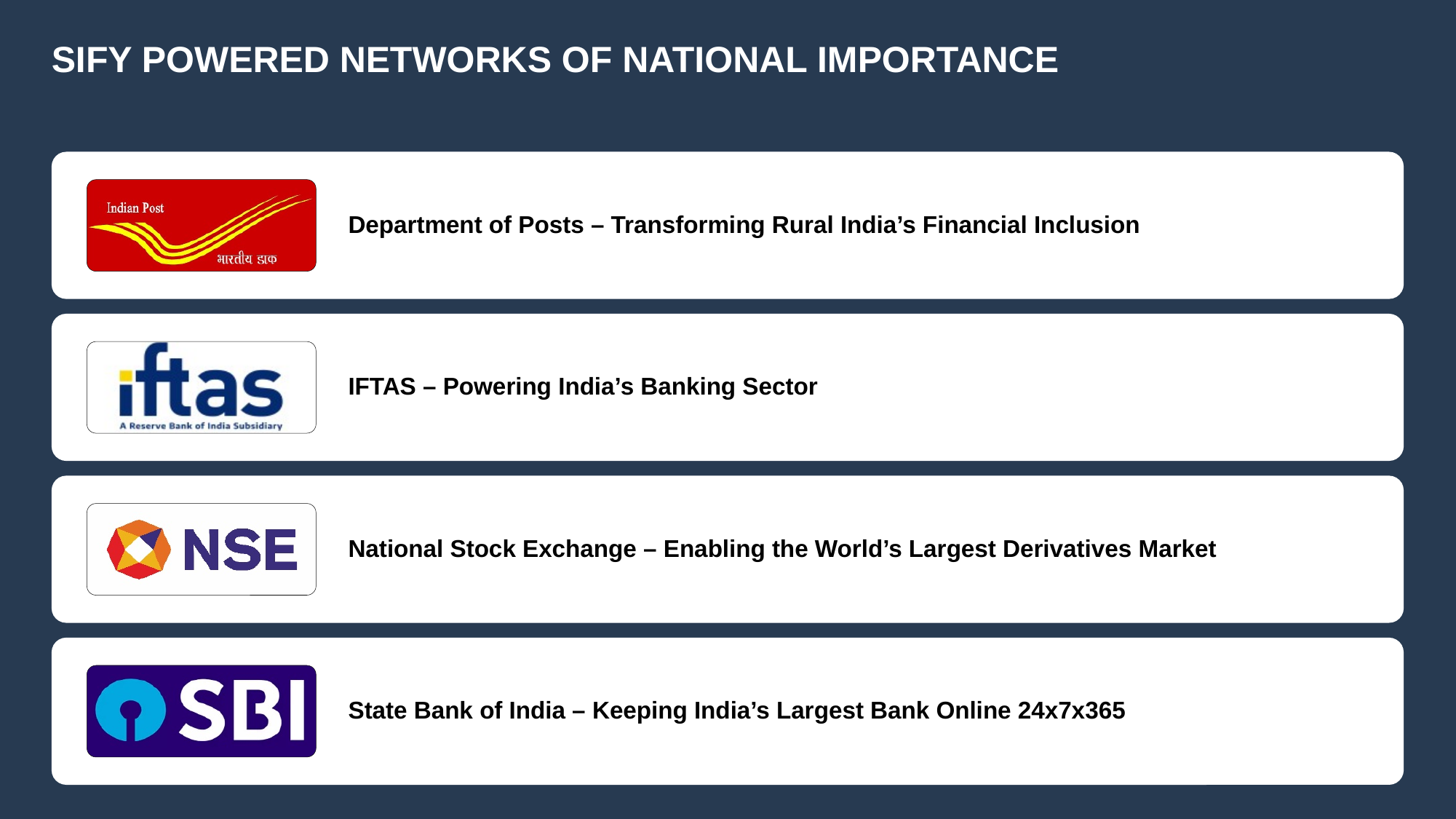

# Sify Powered Networks of national importance
Department of Posts – Transforming Rural India’s Financial Inclusion
IFTAS – Powering India’s Banking Sector
National Stock Exchange – Enabling the World’s Largest Derivatives Market
State Bank of India – Keeping India’s Largest Bank Online 24x7x365